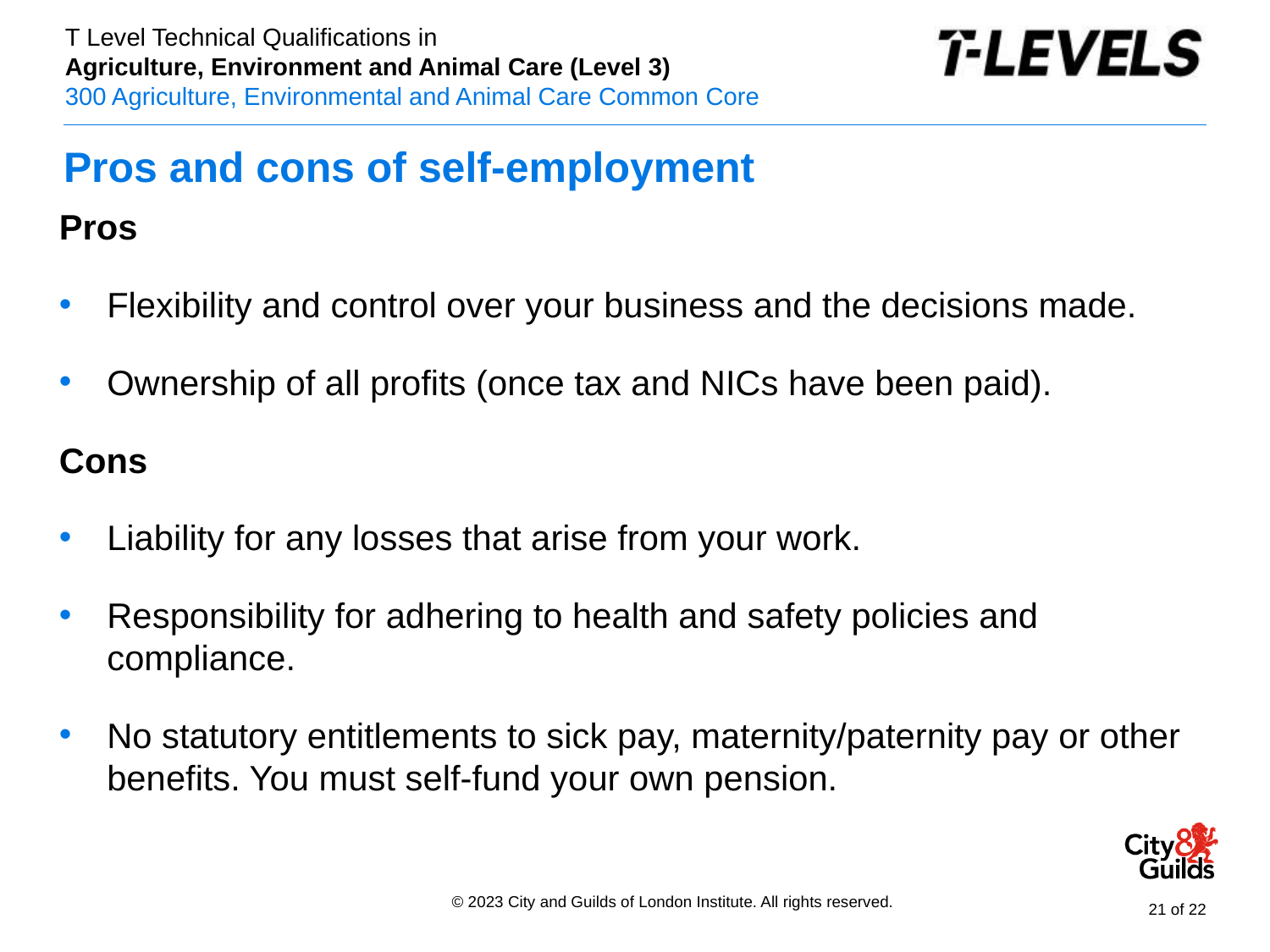

# Pros and cons of self-employment
Pros
Flexibility and control over your business and the decisions made.
Ownership of all profits (once tax and NICs have been paid).
Cons
Liability for any losses that arise from your work.
Responsibility for adhering to health and safety policies and compliance.
No statutory entitlements to sick pay, maternity/paternity pay or other benefits. You must self-fund your own pension.